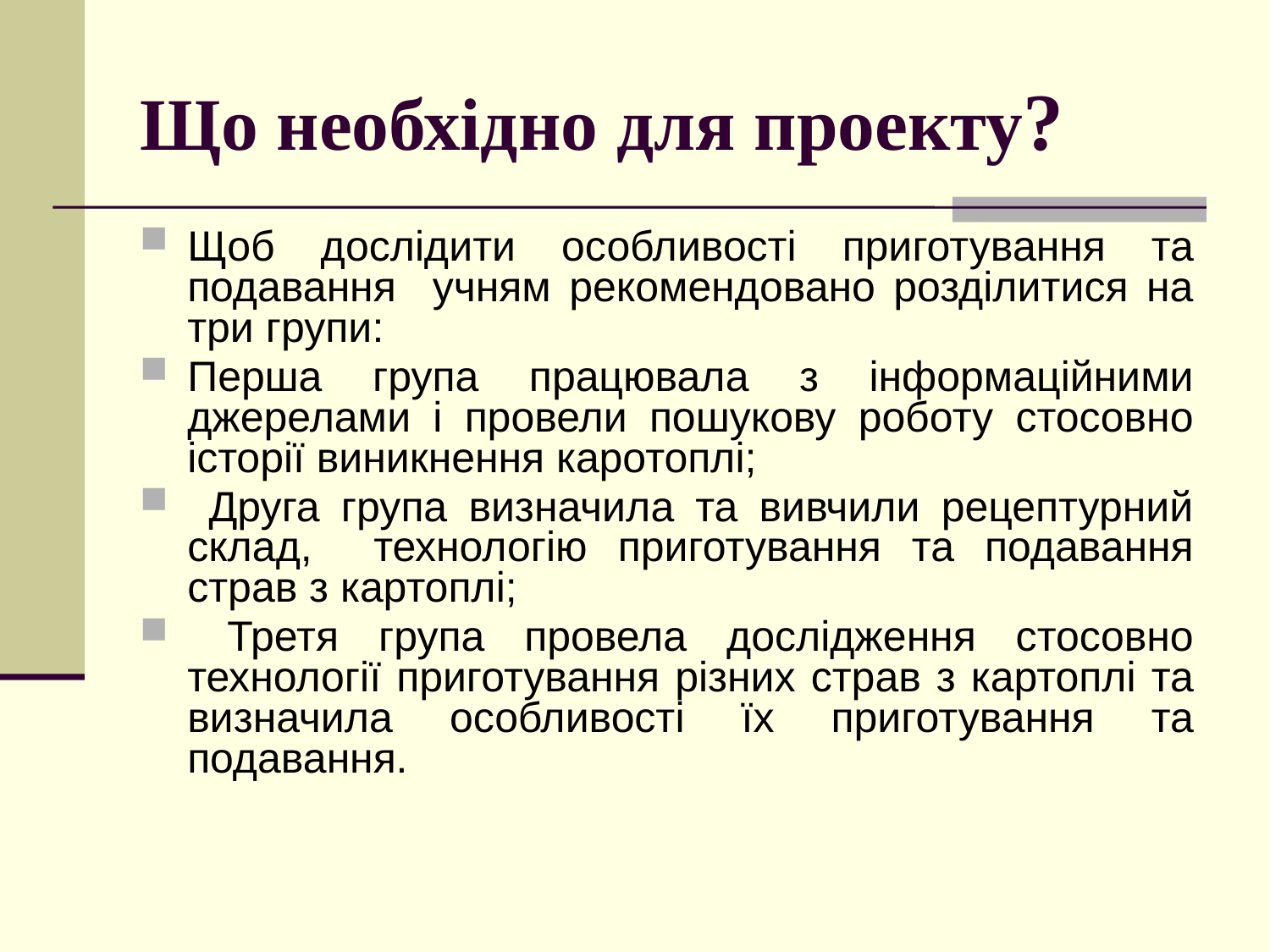

# Що необхідно для проекту?
Щоб дослідити особливості приготування та подавання  учням рекомендовано розділитися на три групи:
Перша група працювала з інформаційними джерелами і провели пошукову роботу стосовно історії виникнення каротоплі;
 Друга група визначила та вивчили рецептурний склад,  технологію приготування та подавання страв з картоплі;
 Третя група провела дослідження стосовно технології приготування різних страв з картоплі та визначила особливості їх приготування та подавання.